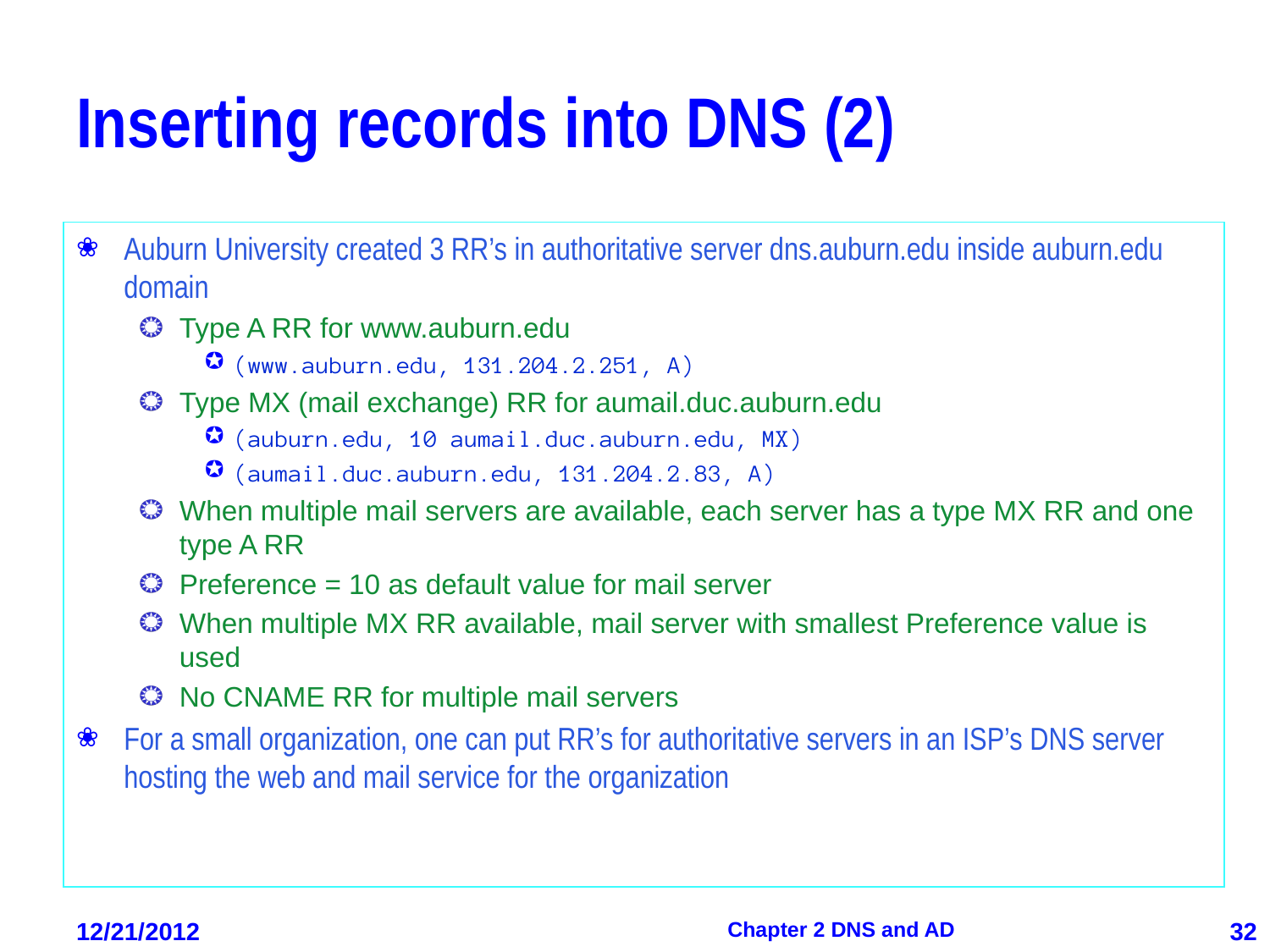

# Inserting records into DNS (2)
Auburn University created 3 RR’s in authoritative server dns.auburn.edu inside auburn.edu domain
Type A RR for www.auburn.edu
(www.auburn.edu, 131.204.2.251, A)
Type MX (mail exchange) RR for aumail.duc.auburn.edu
(auburn.edu, 10 aumail.duc.auburn.edu, MX)
(aumail.duc.auburn.edu, 131.204.2.83, A)
When multiple mail servers are available, each server has a type MX RR and one type A RR
Preference = 10 as default value for mail server
When multiple MX RR available, mail server with smallest Preference value is used
No CNAME RR for multiple mail servers
For a small organization, one can put RR’s for authoritative servers in an ISP’s DNS server hosting the web and mail service for the organization

12/21/2012
Chapter 2 DNS and AD
32